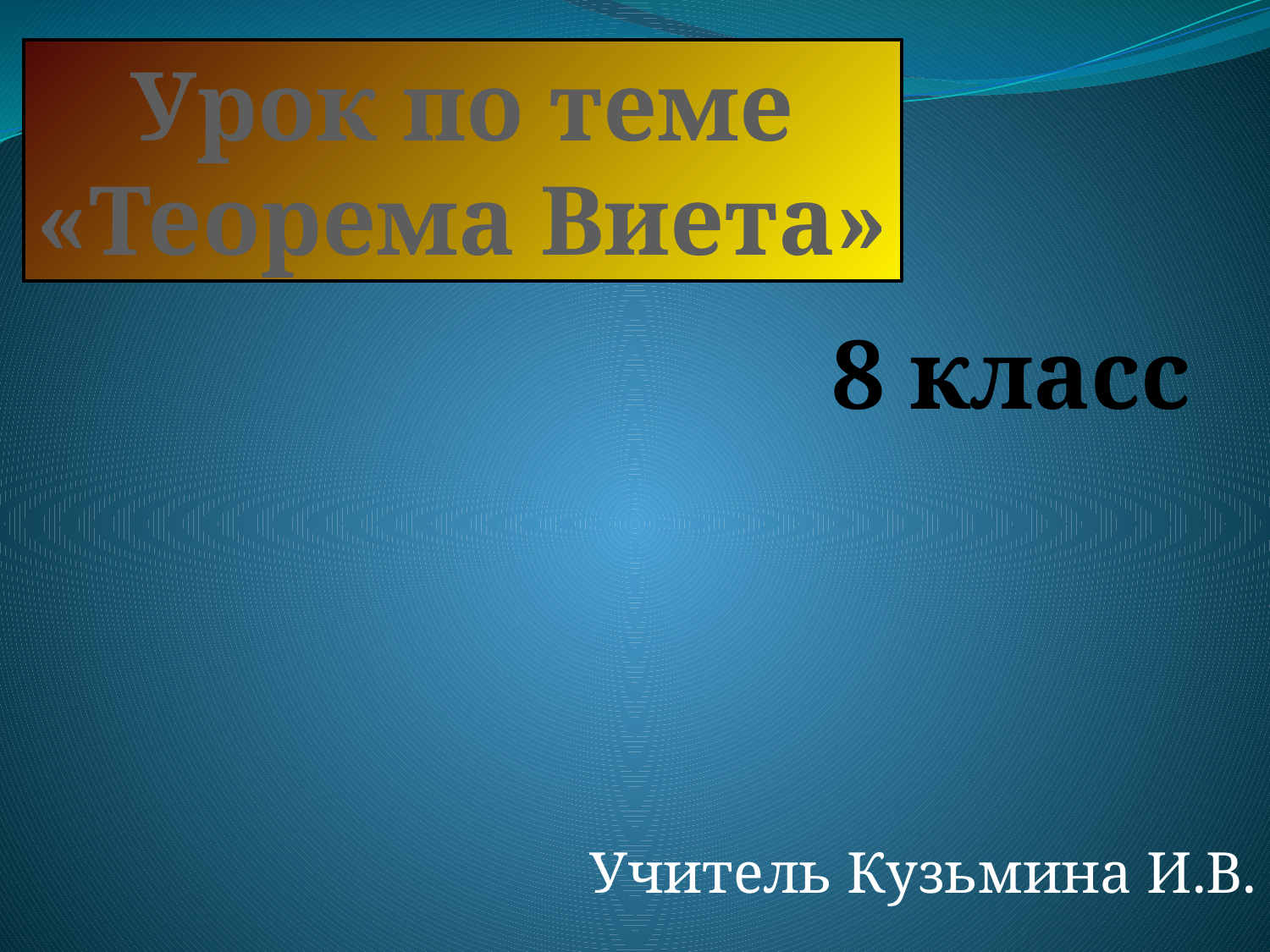

Урок по теме
«Теорема Виета»
8 класс
Учитель Кузьмина И.В.